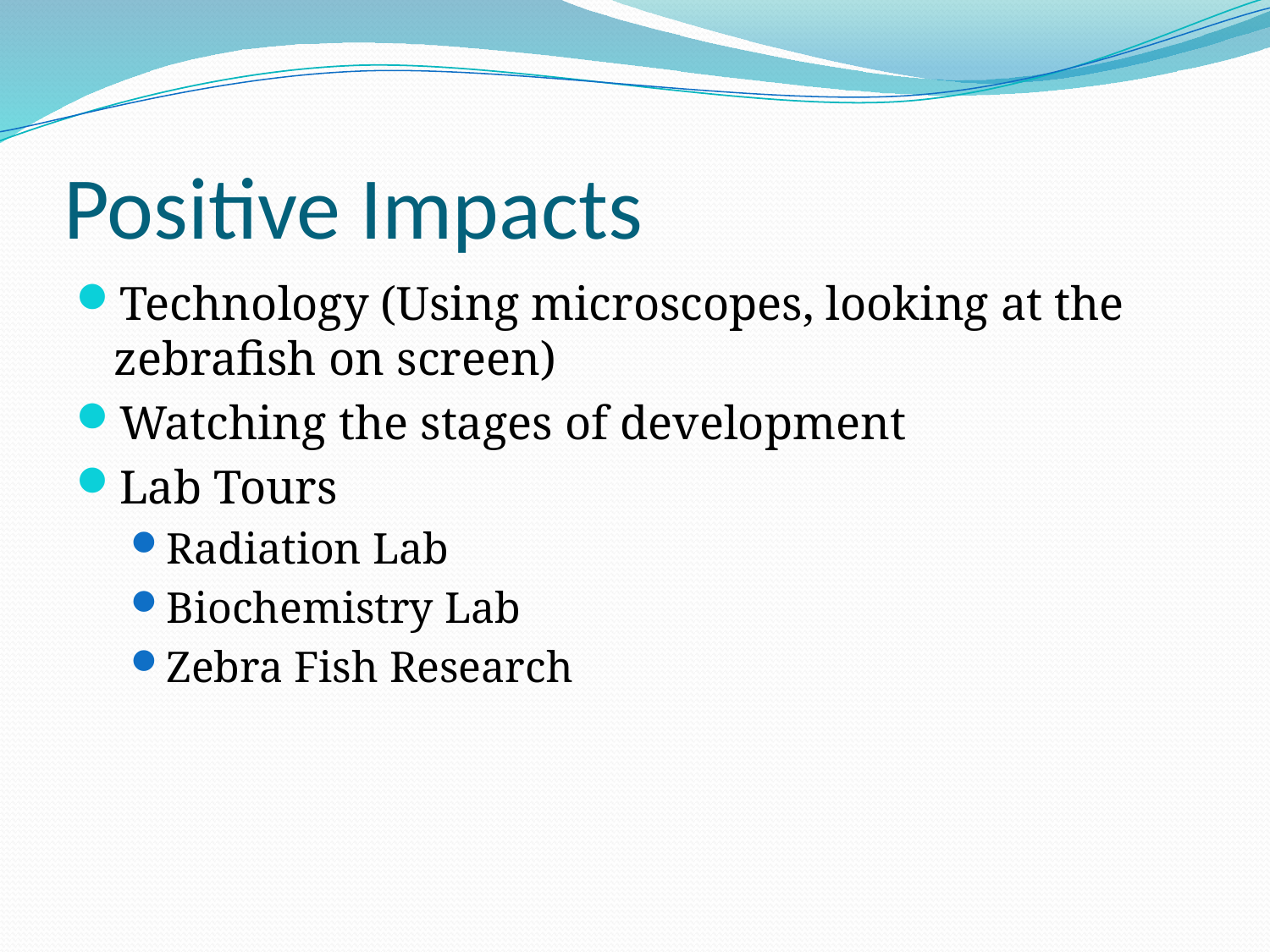

# Positive Impacts
Technology (Using microscopes, looking at the zebrafish on screen)
Watching the stages of development
Lab Tours
Radiation Lab
Biochemistry Lab
Zebra Fish Research